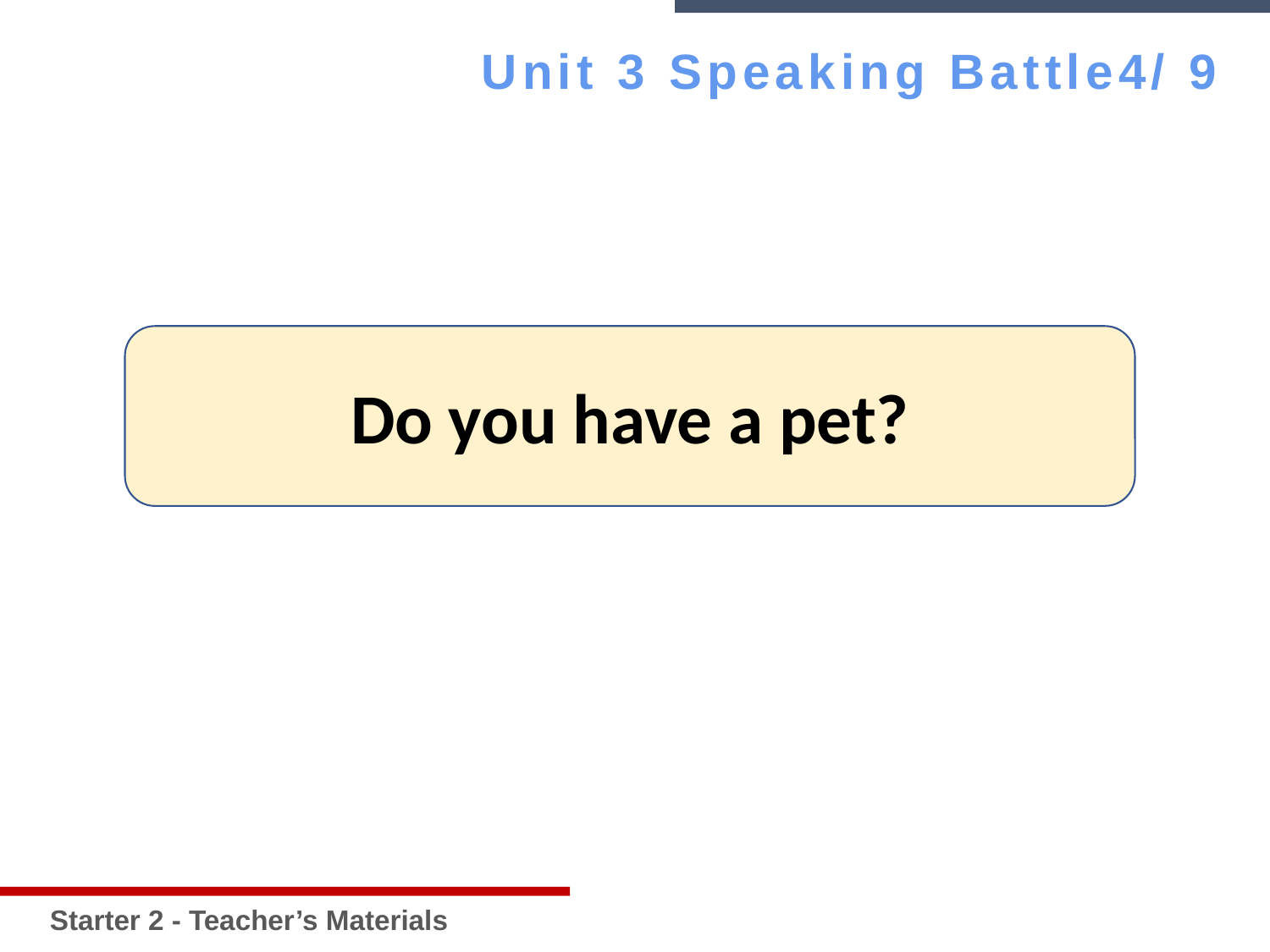

Starter 2 - Teacher’s Materials
Unit 3 Speaking Battle4/ 9
Do you have a pet?